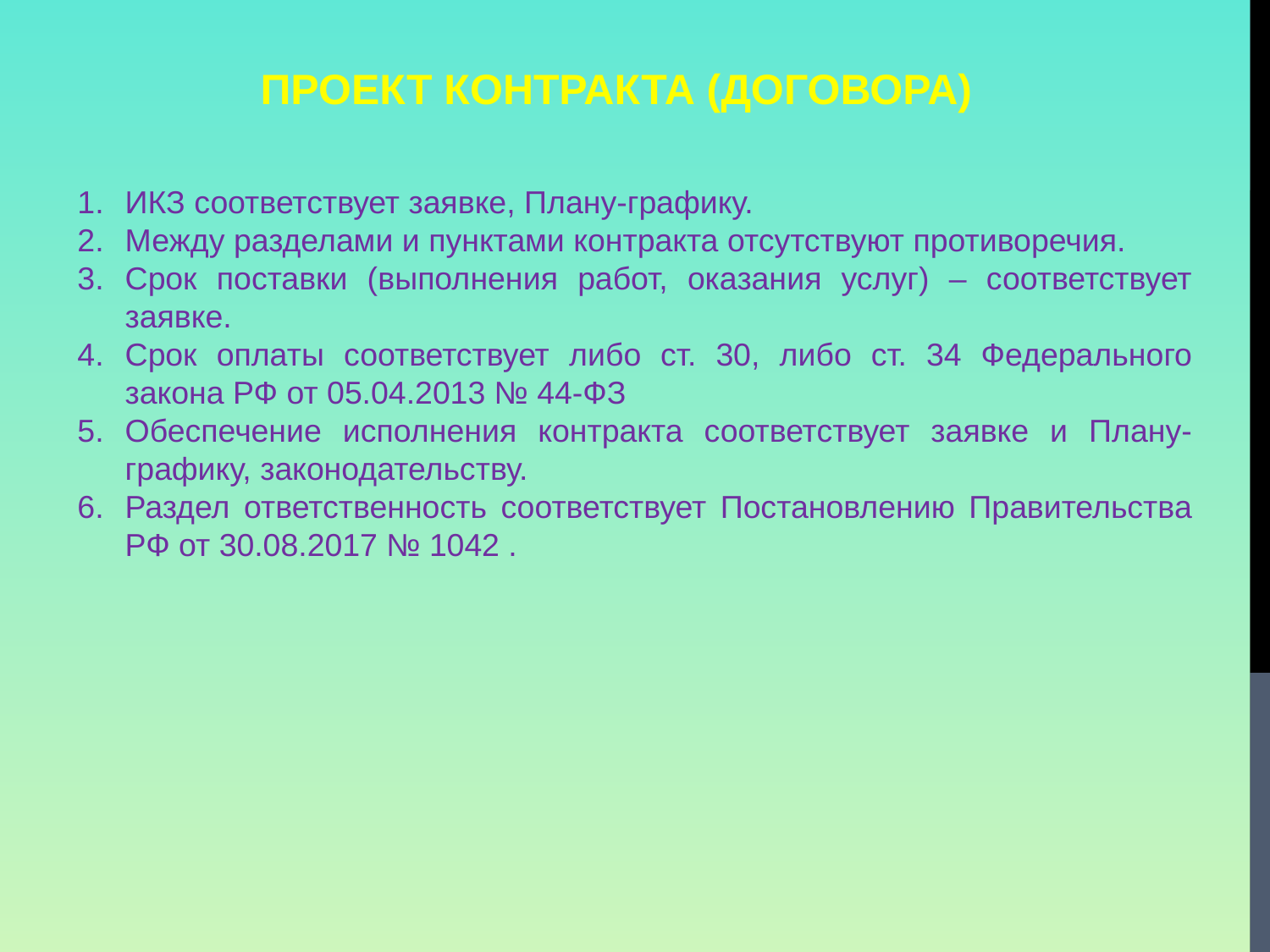

Проект контракта (договора)
ИКЗ соответствует заявке, Плану-графику.
Между разделами и пунктами контракта отсутствуют противоречия.
Срок поставки (выполнения работ, оказания услуг) – соответствует заявке.
Срок оплаты соответствует либо ст. 30, либо ст. 34 Федерального закона РФ от 05.04.2013 № 44-ФЗ
Обеспечение исполнения контракта соответствует заявке и Плану-графику, законодательству.
Раздел ответственность соответствует Постановлению Правительства РФ от 30.08.2017 № 1042 .